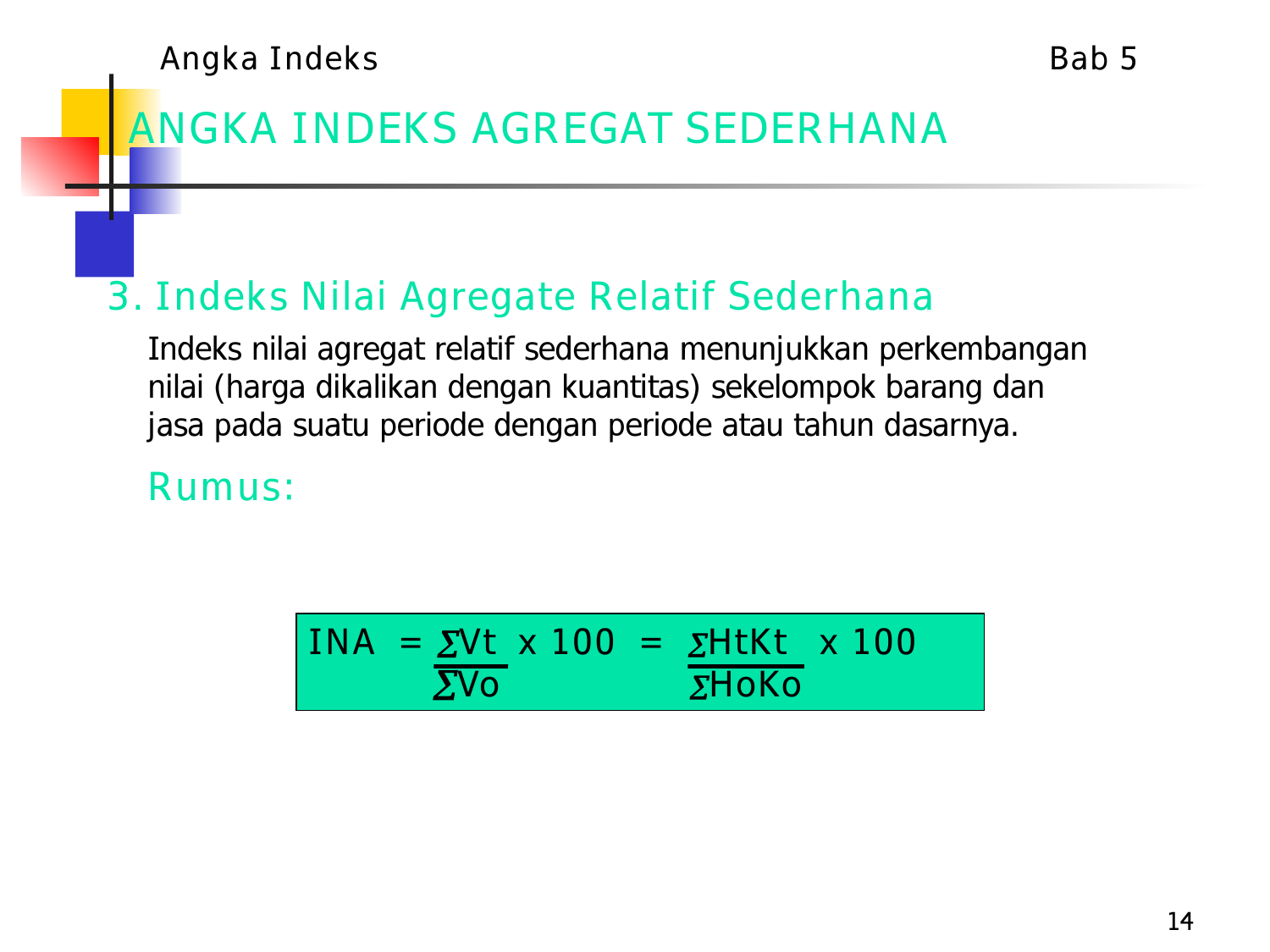

Angka Indeks						Bab 5
ANGKA INDEKS AGREGAT SEDERHANA
3. Indeks Nilai Agregate Relatif Sederhana
	Indeks nilai agregat relatif sederhana menunjukkan perkembangan nilai (harga dikalikan dengan kuantitas) sekelompok barang dan jasa pada suatu periode dengan periode atau tahun dasarnya.
	Rumus:

INA  = ∑Vt  x 100  =  ∑HtKt   x 100
            ∑Vo		∑HoKo

14